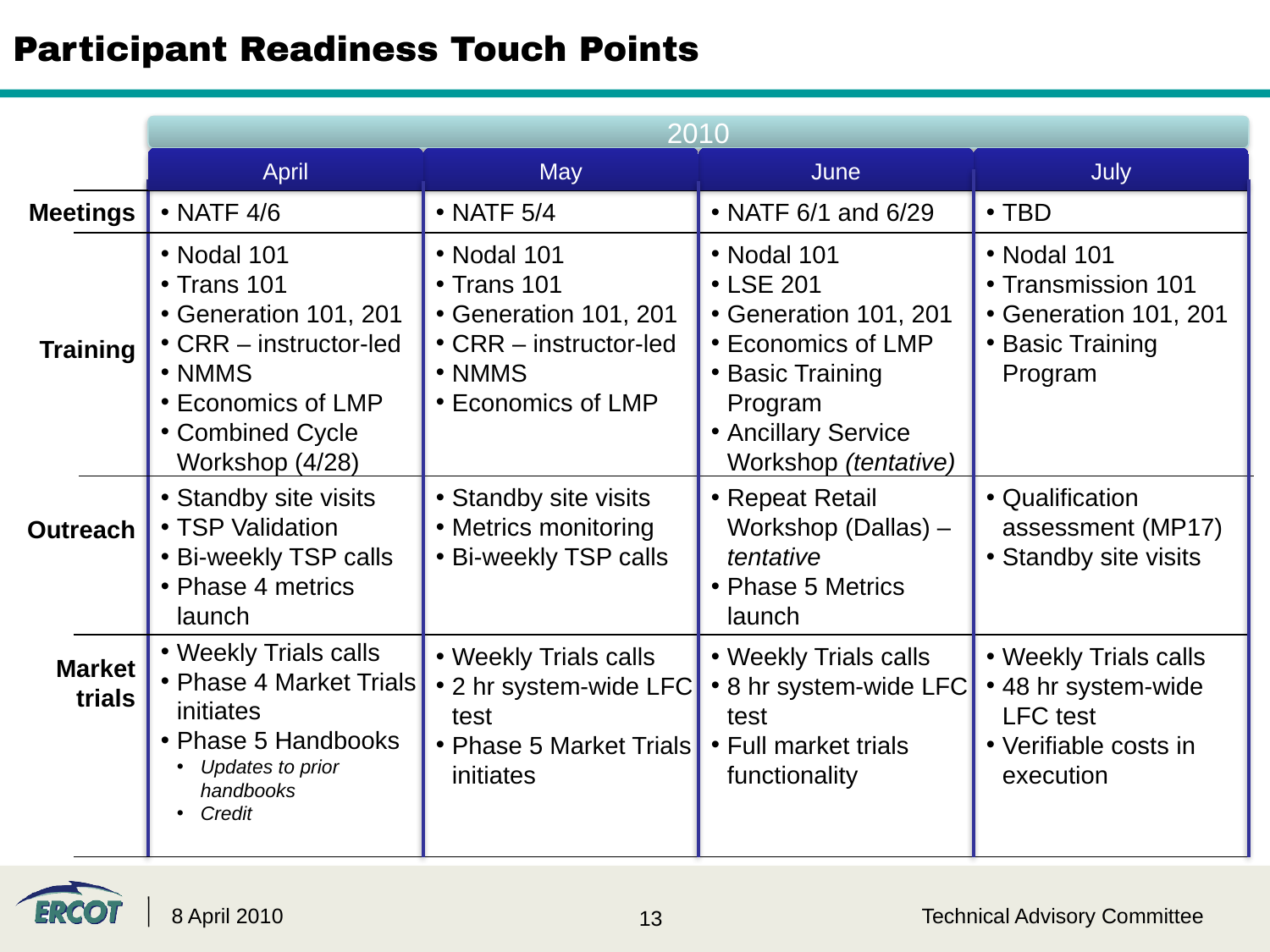

# Participant Readiness Touch Points
2010
April
May
June
July
Meetings
NATF 4/6
NATF 5/4
NATF 6/1 and 6/29
TBD
Nodal 101
Trans 101
Generation 101, 201
CRR – instructor-led
NMMS
Economics of LMP
Combined Cycle Workshop (4/28)
Nodal 101
Trans 101
Generation 101, 201
CRR – instructor-led
NMMS
Economics of LMP
Nodal 101
LSE 201
Generation 101, 201
Economics of LMP
Basic Training Program
Ancillary Service Workshop (tentative)
Nodal 101
Transmission 101
Generation 101, 201
Basic Training Program
Training
Standby site visits
TSP Validation
Bi-weekly TSP calls
Phase 4 metrics launch
Standby site visits
Metrics monitoring
Bi-weekly TSP calls
Repeat Retail Workshop (Dallas) –tentative
Phase 5 Metrics launch
Qualification assessment (MP17)
Standby site visits
Outreach
Weekly Trials calls
Phase 4 Market Trials initiates
Phase 5 Handbooks
Updates to prior handbooks
Credit

Weekly Trials calls
2 hr system-wide LFC test
Phase 5 Market Trials initiates

Weekly Trials calls
8 hr system-wide LFC test
Full market trials functionality

Weekly Trials calls
48 hr system-wide LFC test
Verifiable costs in execution

Market trials
8 April 2010
Technical Advisory Committee